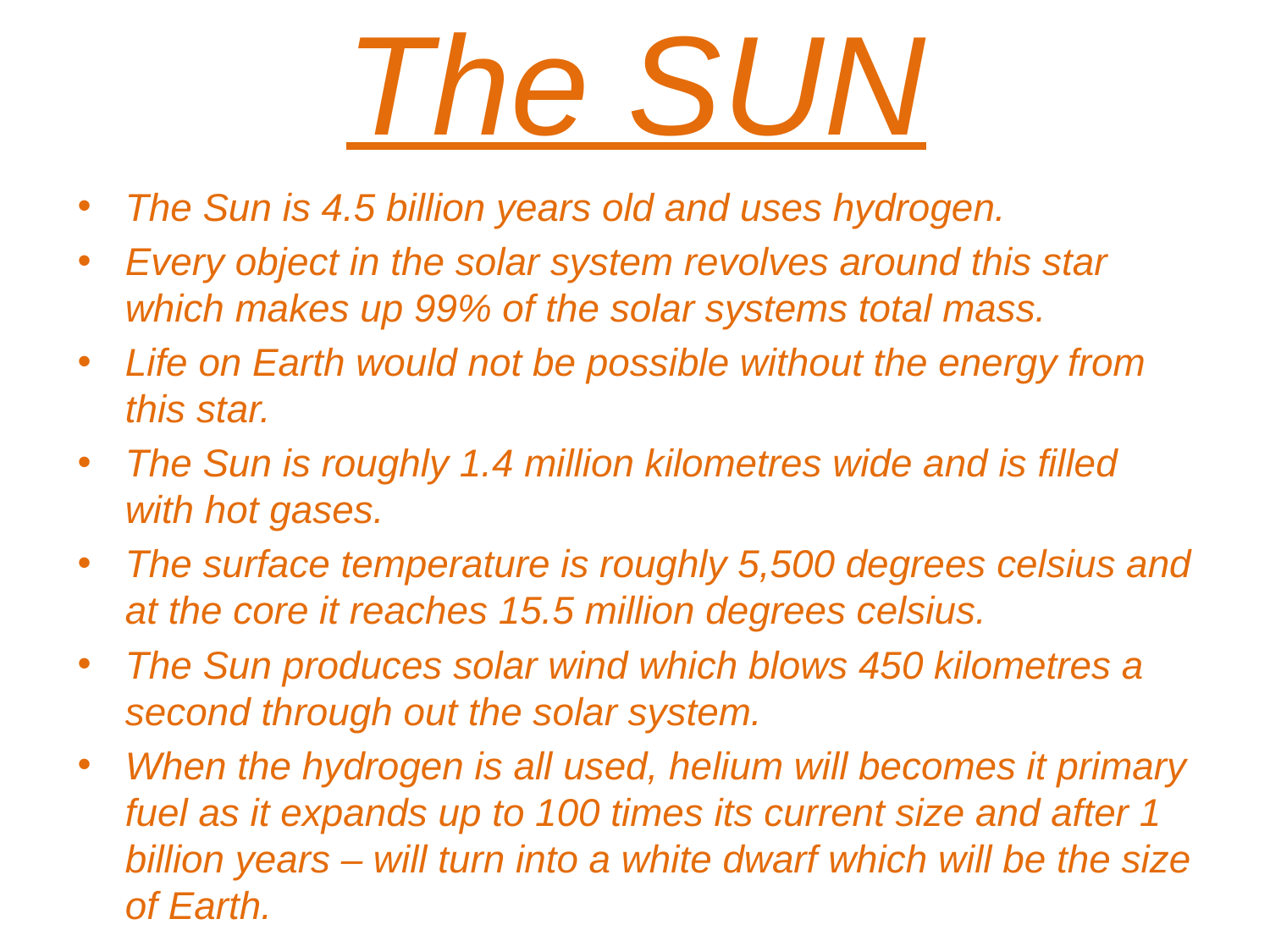

# The SUN
The Sun is 4.5 billion years old and uses hydrogen.
Every object in the solar system revolves around this star which makes up 99% of the solar systems total mass.
Life on Earth would not be possible without the energy from this star.
The Sun is roughly 1.4 million kilometres wide and is filled with hot gases.
The surface temperature is roughly 5,500 degrees celsius and at the core it reaches 15.5 million degrees celsius.
The Sun produces solar wind which blows 450 kilometres a second through out the solar system.
When the hydrogen is all used, helium will becomes it primary fuel as it expands up to 100 times its current size and after 1 billion years – will turn into a white dwarf which will be the size of Earth.